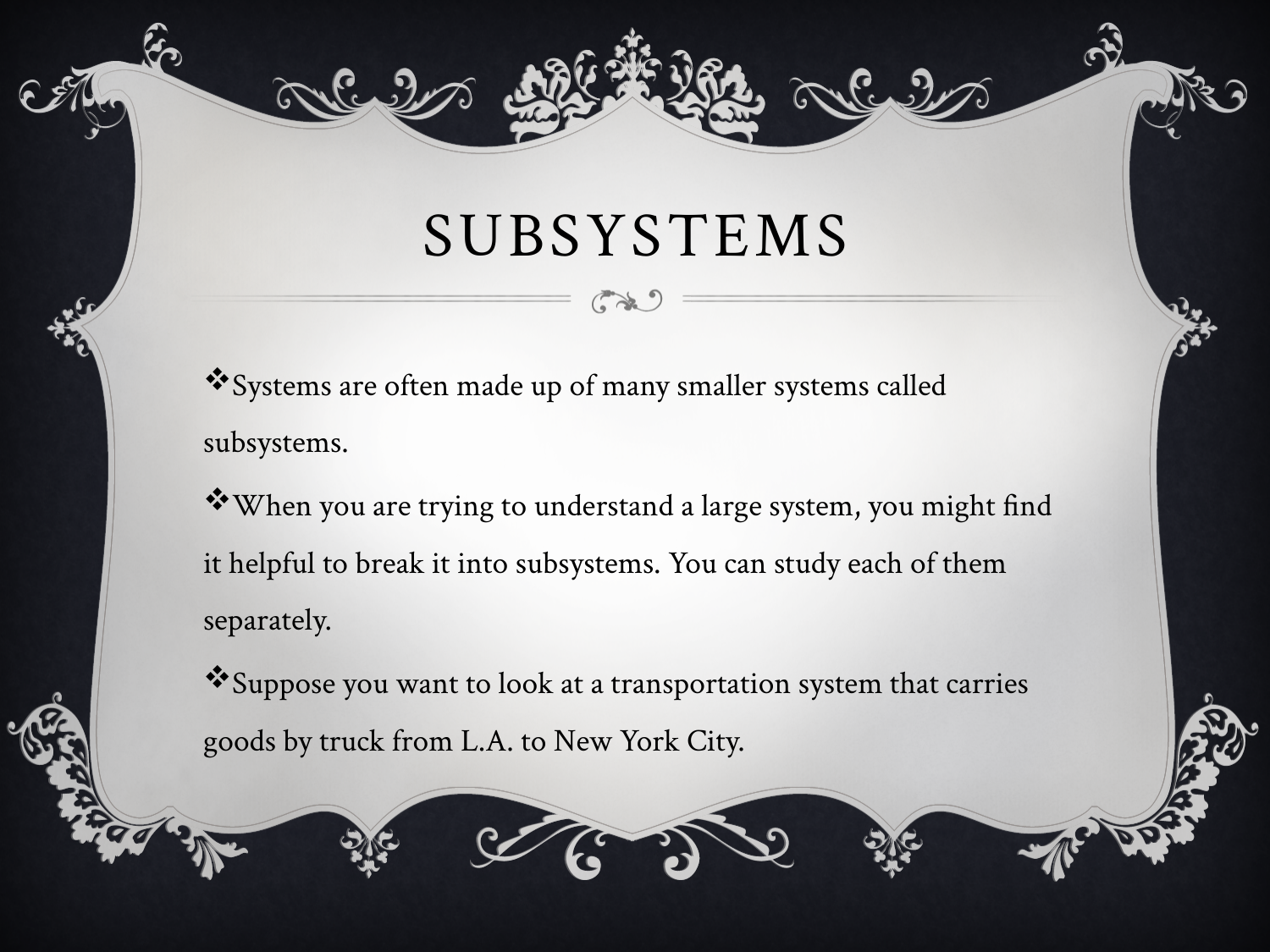

# subsystems
Systems are often made up of many smaller systems called subsystems.
When you are trying to understand a large system, you might find it helpful to break it into subsystems. You can study each of them separately.
Suppose you want to look at a transportation system that carries goods by truck from L.A. to New York City.